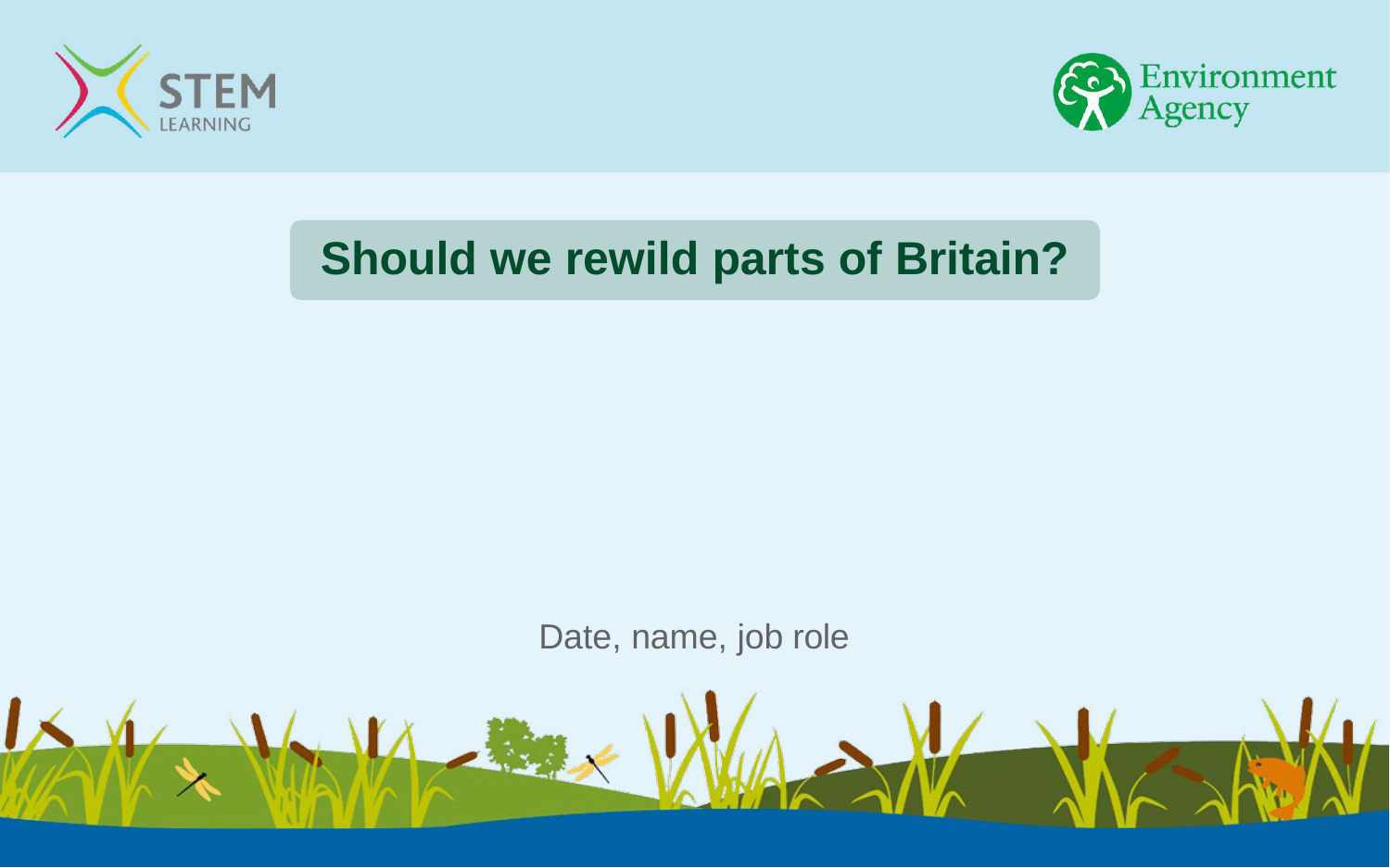

# Should we rewild parts of Britain?
Date, name, job role